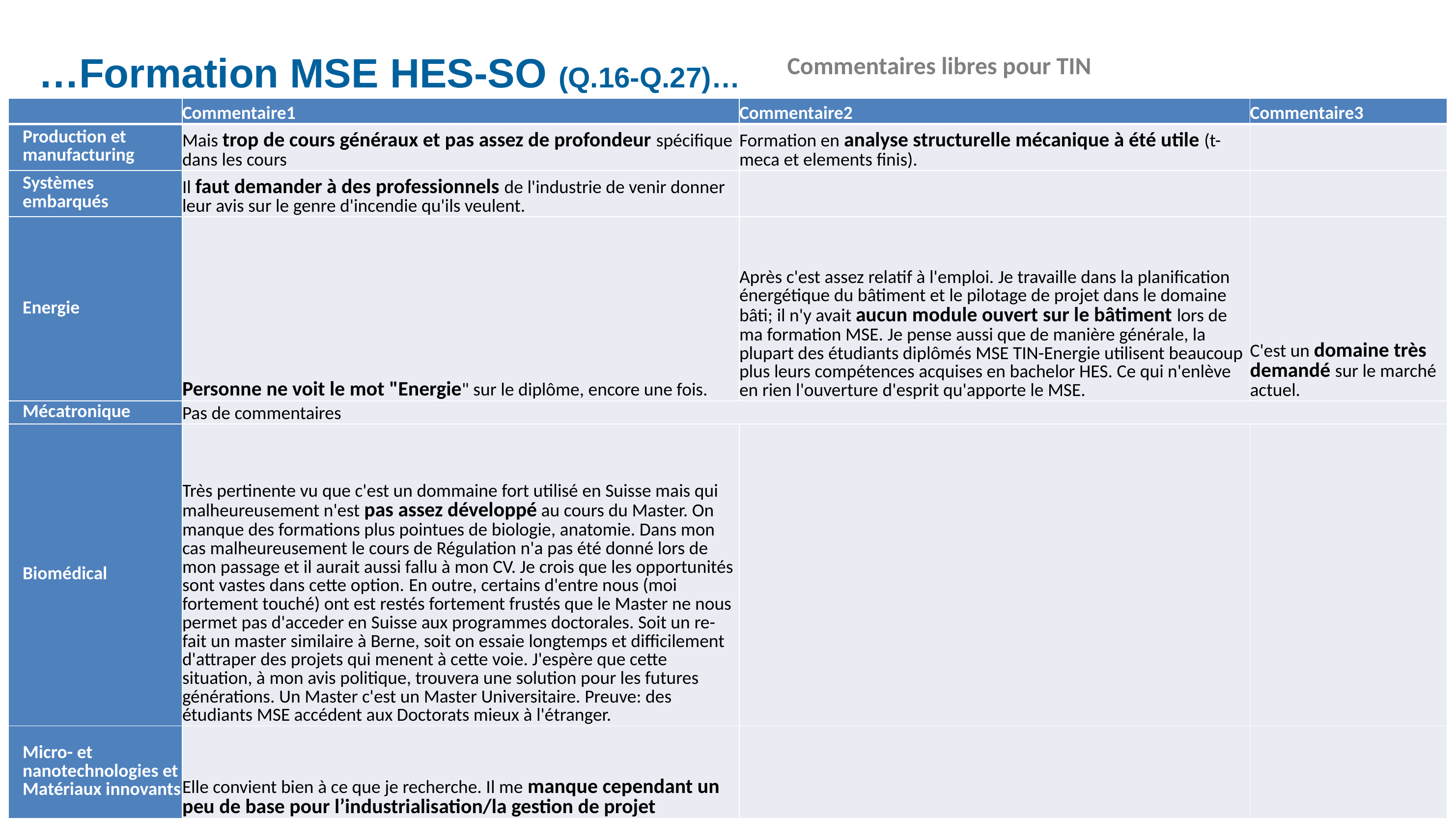

# …Formation MSE HES-SO (Q.16-Q.27)…
Commentaires libres pour TIN
|  | Commentaire1 | Commentaire2 | Commentaire3 |
| --- | --- | --- | --- |
| Production et manufacturing | Mais trop de cours généraux et pas assez de profondeur spécifique dans les cours | Formation en analyse structurelle mécanique à été utile (t-meca et elements finis). |  |
| Systèmes embarqués | Il faut demander à des professionnels de l'industrie de venir donner leur avis sur le genre d'incendie qu'ils veulent. |  |  |
| Energie | Personne ne voit le mot "Energie" sur le diplôme, encore une fois. | Après c'est assez relatif à l'emploi. Je travaille dans la planification énergétique du bâtiment et le pilotage de projet dans le domaine bâti; il n'y avait aucun module ouvert sur le bâtiment lors de ma formation MSE. Je pense aussi que de manière générale, la plupart des étudiants diplômés MSE TIN-Energie utilisent beaucoup plus leurs compétences acquises en bachelor HES. Ce qui n'enlève en rien l'ouverture d'esprit qu'apporte le MSE. | C'est un domaine très demandé sur le marché actuel. |
| Mécatronique | Pas de commentaires |  |  |
| Biomédical | Très pertinente vu que c'est un dommaine fort utilisé en Suisse mais qui malheureusement n'est pas assez développé au cours du Master. On manque des formations plus pointues de biologie, anatomie. Dans mon cas malheureusement le cours de Régulation n'a pas été donné lors de mon passage et il aurait aussi fallu à mon CV. Je crois que les opportunités sont vastes dans cette option. En outre, certains d'entre nous (moi fortement touché) ont est restés fortement frustés que le Master ne nous permet pas d'acceder en Suisse aux programmes doctorales. Soit un re-fait un master similaire à Berne, soit on essaie longtemps et difficilement d'attraper des projets qui menent à cette voie. J'espère que cette situation, à mon avis politique, trouvera une solution pour les futures générations. Un Master c'est un Master Universitaire. Preuve: des étudiants MSE accédent aux Doctorats mieux à l'étranger. |  |  |
| Micro- et nanotechnologies et Matériaux innovants | Elle convient bien à ce que je recherche. Il me manque cependant un peu de base pour l’industrialisation/la gestion de projet |  |  |